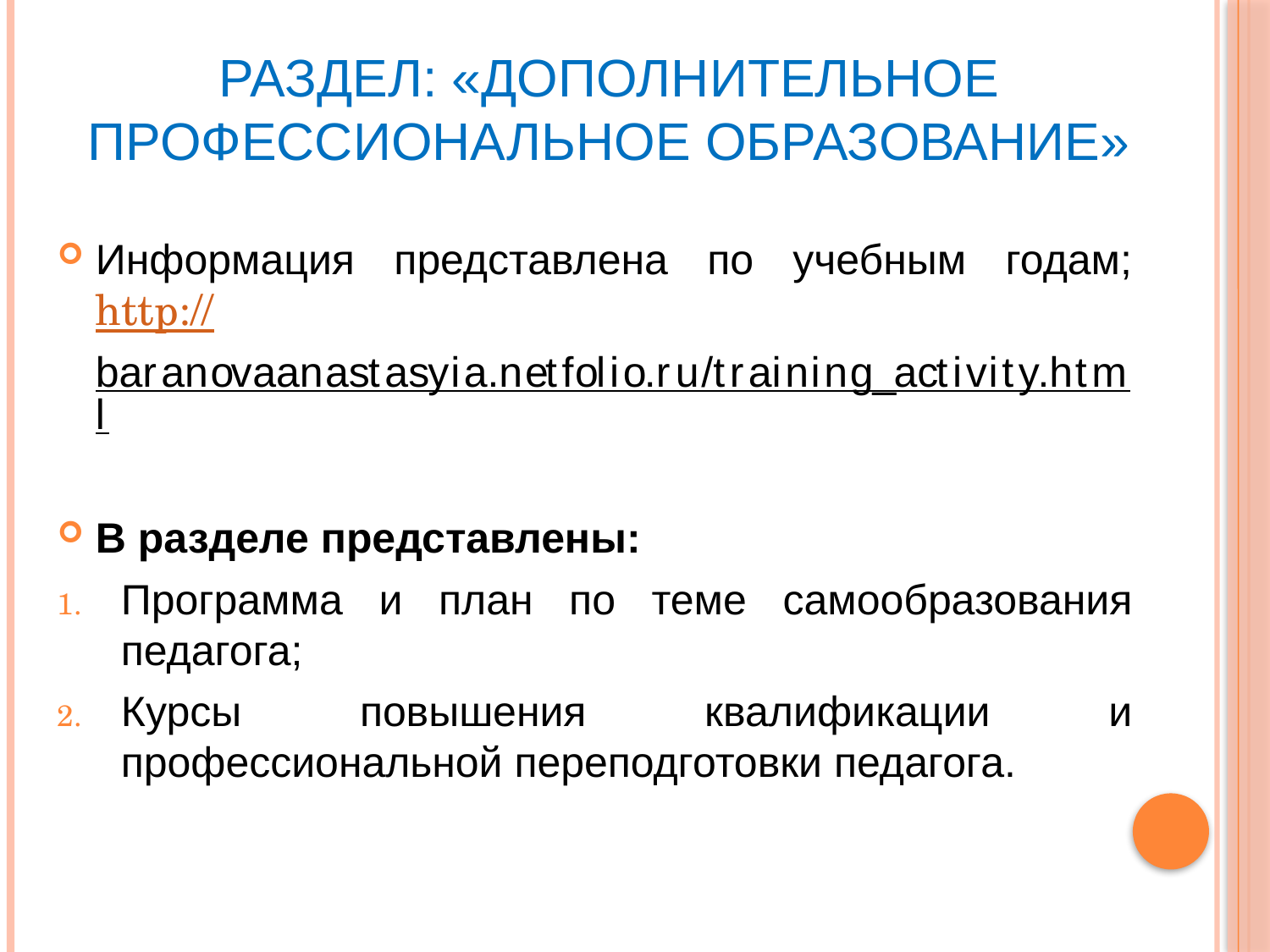

# Раздел: «Дополнительное профессиональное образование»
Информация представлена по учебным годам; http://baranovaanastasyia.netfolio.ru/training_activity.html
В разделе представлены:
Программа и план по теме самообразования педагога;
Курсы повышения квалификации и профессиональной переподготовки педагога.